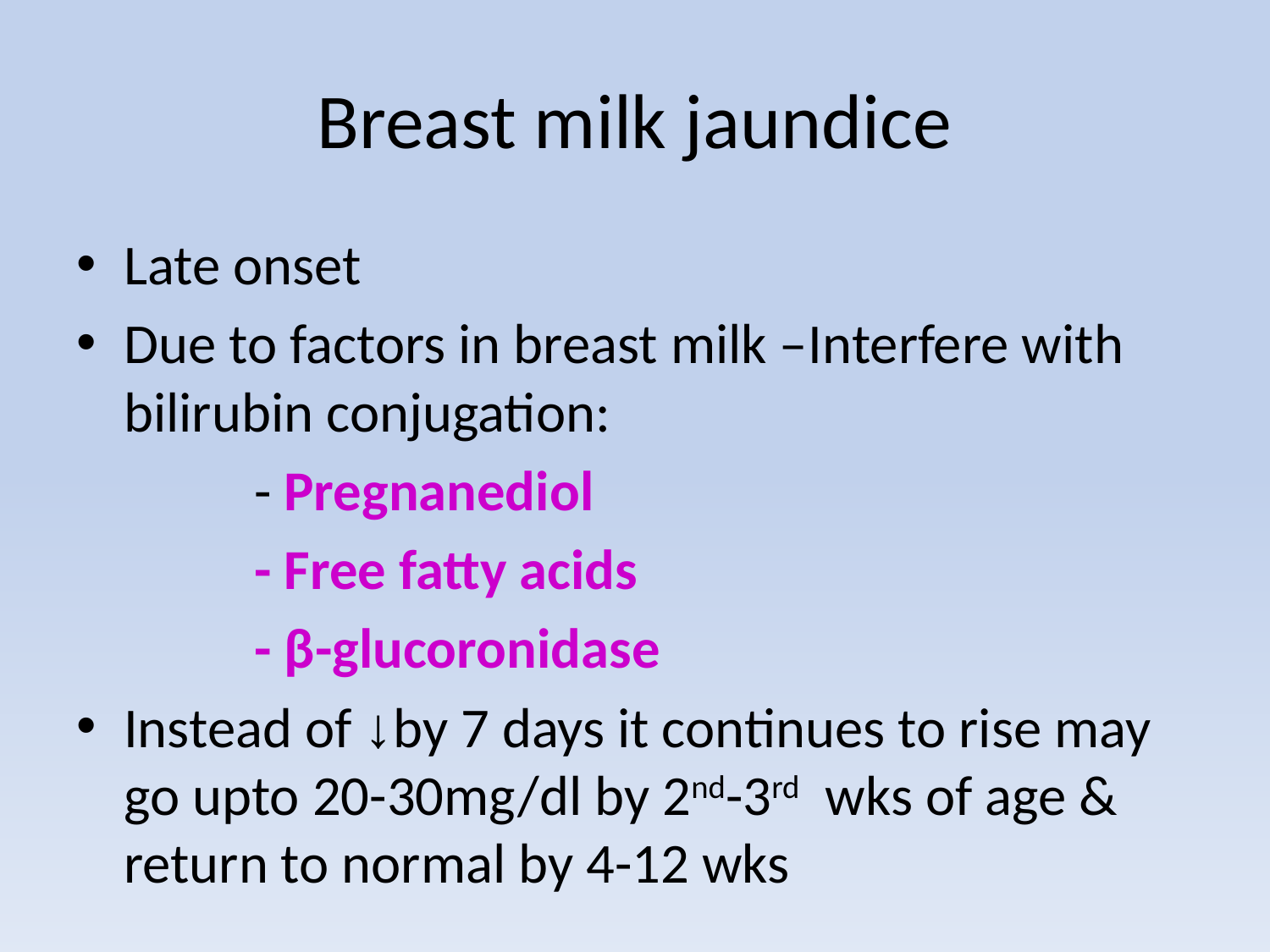

# Breast milk jaundice
Late onset
Due to factors in breast milk –Interfere with bilirubin conjugation:
              - Pregnanediol
              - Free fatty acids
              - β-glucoronidase
Instead of ↓by 7 days it continues to rise may go upto 20-30mg/dl by 2nd-3rd  wks of age & return to normal by 4-12 wks